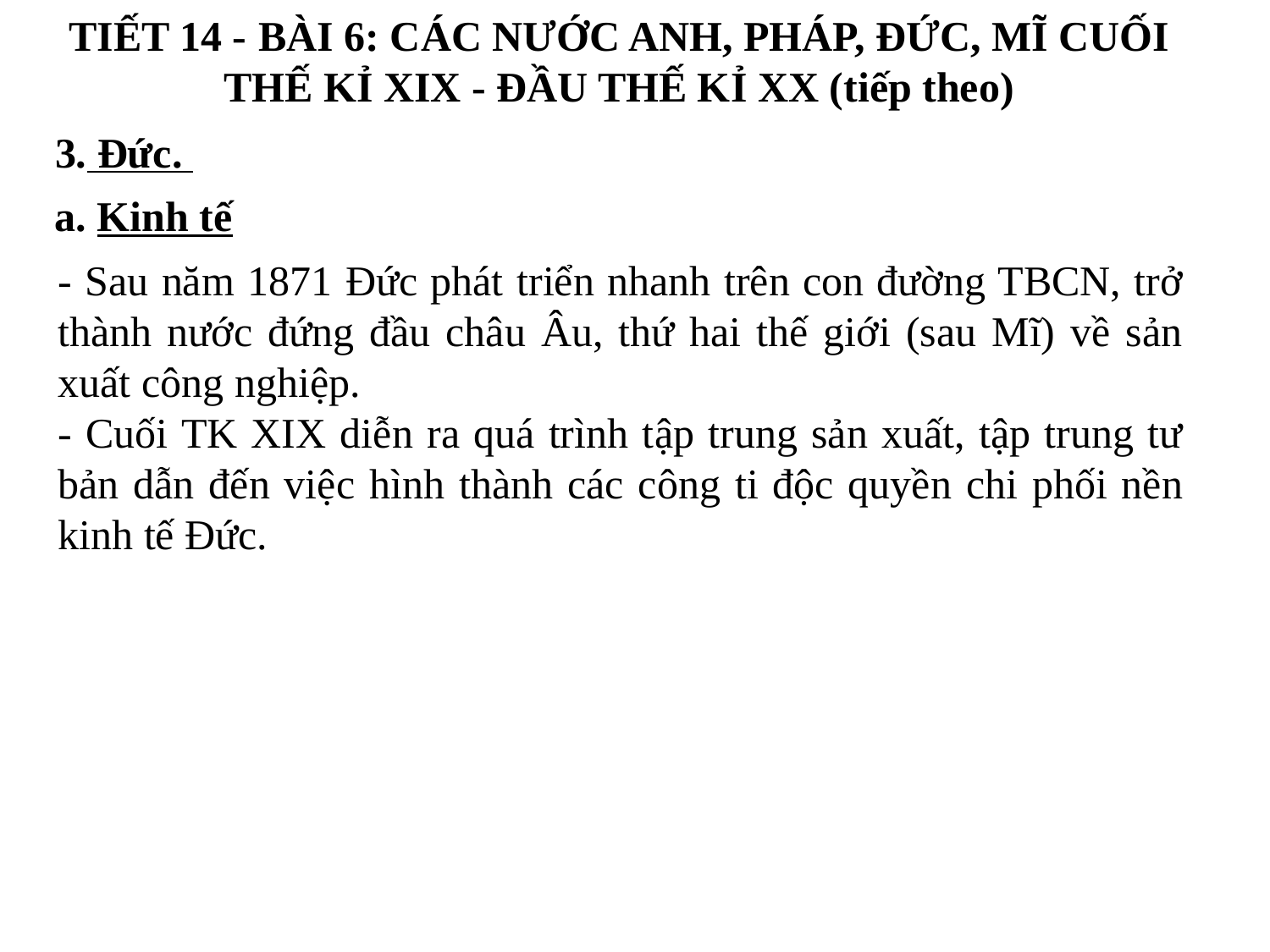

TIẾT 14 - BÀI 6: CÁC NƯỚC ANH, PHÁP, ĐỨC, MĨ CUỐI THẾ KỈ XIX - ĐẦU THẾ KỈ XX (tiếp theo)
3. Đức.
a. Kinh tế
- Sau năm 1871 Đức phát triển nhanh trên con đường TBCN, trở thành nước đứng đầu châu Âu, thứ hai thế giới (sau Mĩ) về sản xuất công nghiệp.
- Cuối TK XIX diễn ra quá trình tập trung sản xuất, tập trung tư bản dẫn đến việc hình thành các công ti độc quyền chi phối nền kinh tế Đức.